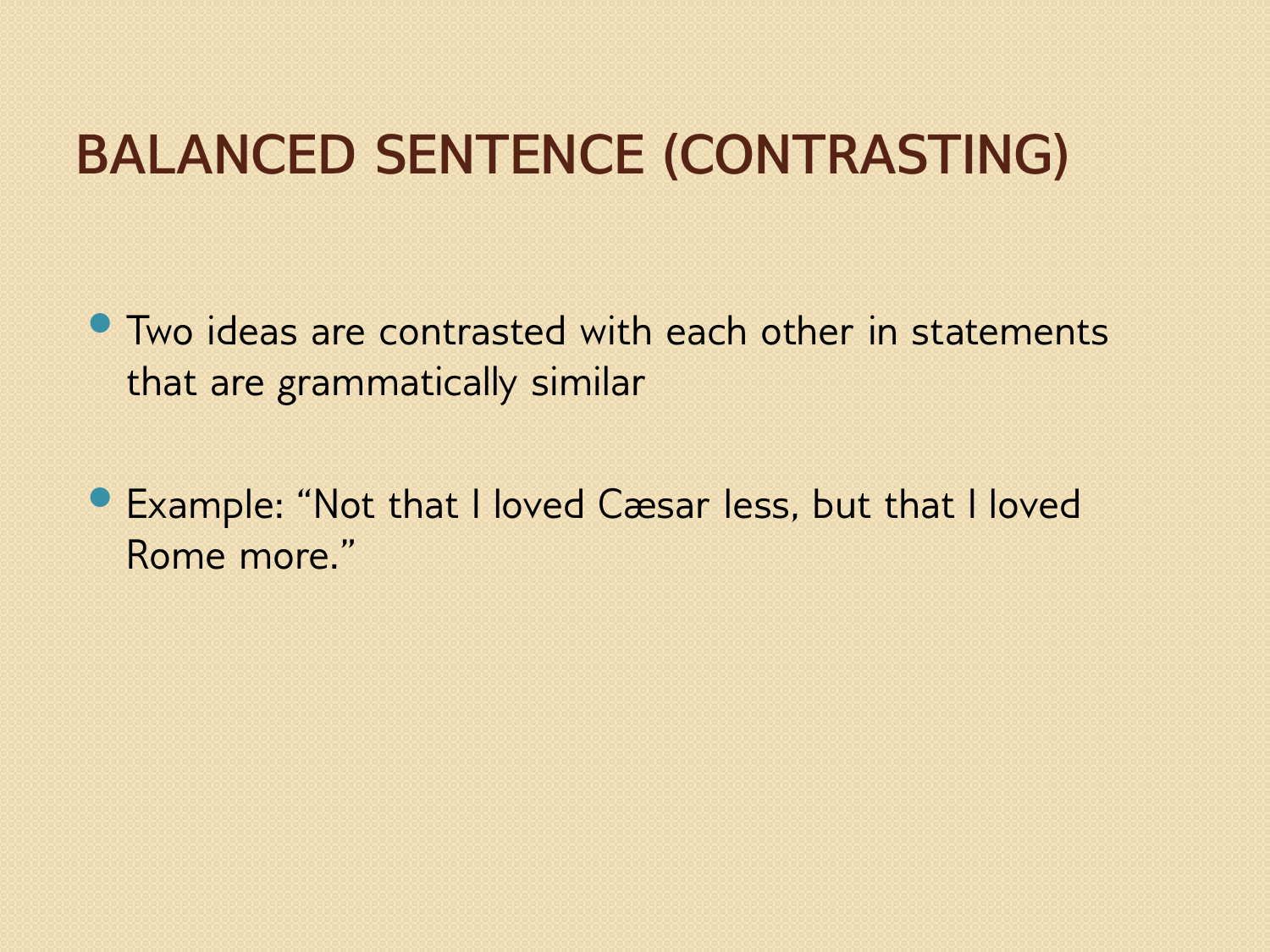

# Balanced sentence (contrasting)

Two ideas are contrasted with each other in statements that are grammatically similar

Example: “Not that I loved Caesar less, but that I loved Rome more.”